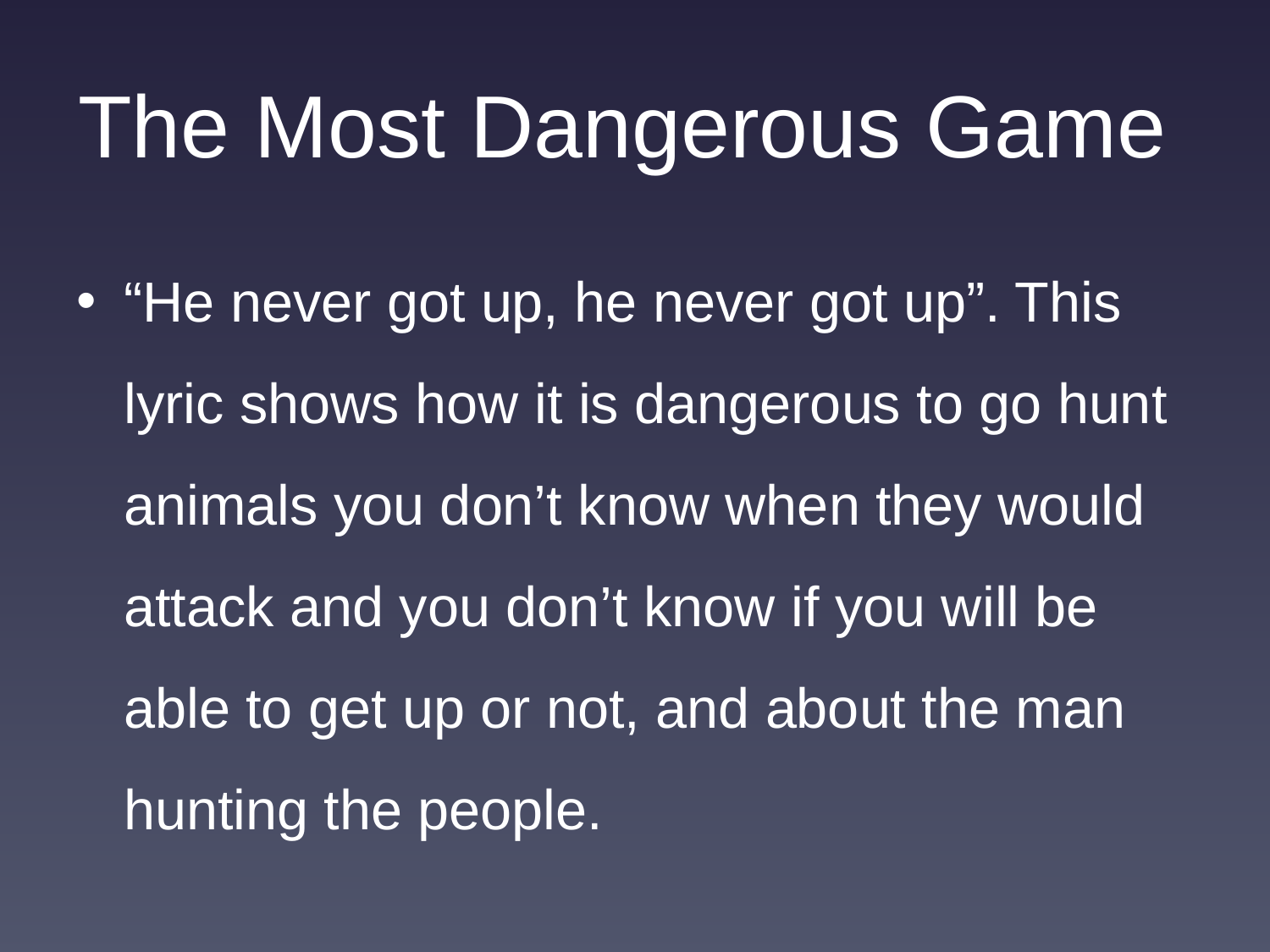

# The Most Dangerous Game
“He never got up, he never got up”. This lyric shows how it is dangerous to go hunt animals you don’t know when they would attack and you don’t know if you will be able to get up or not, and about the man hunting the people.